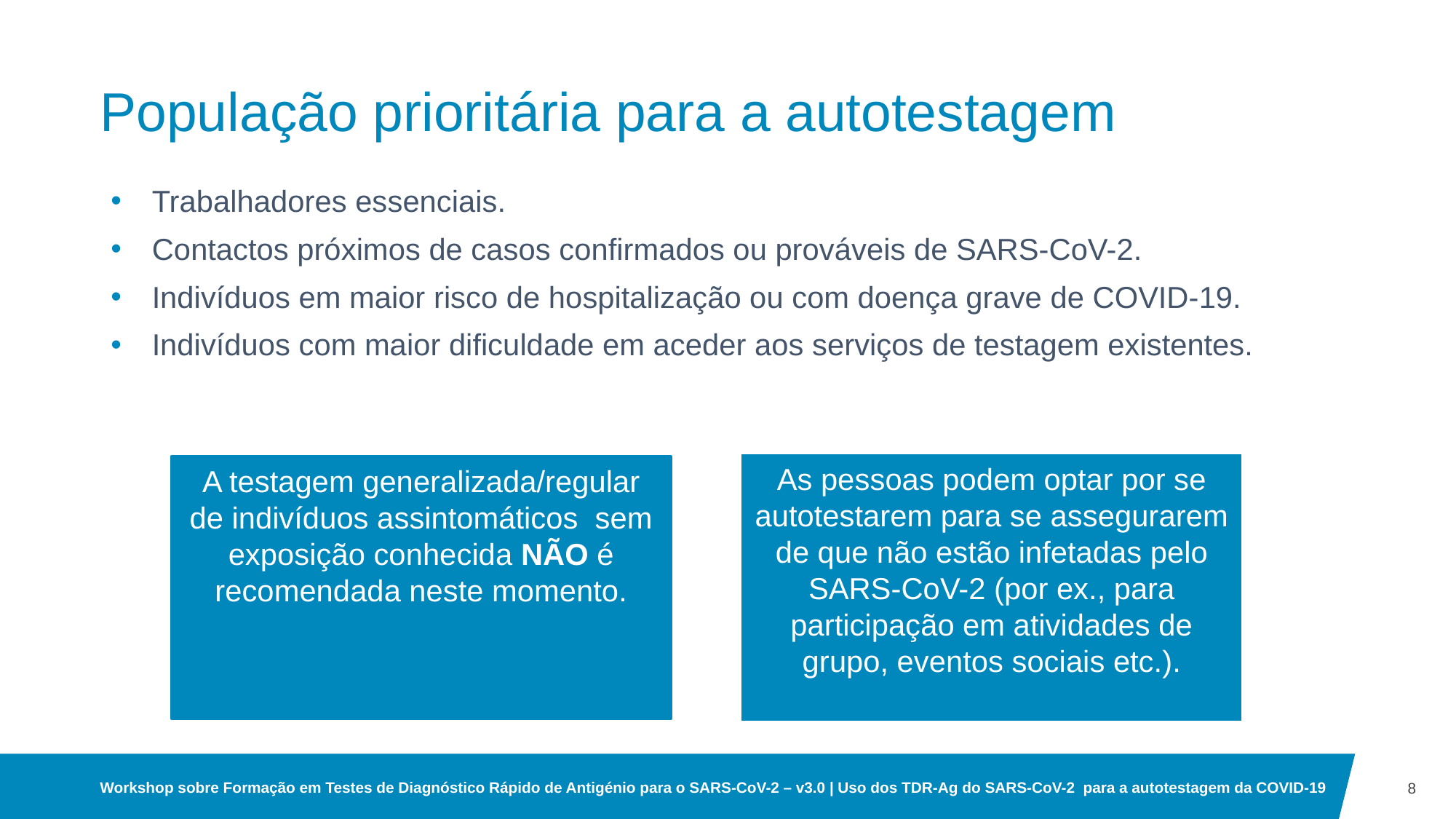

# População prioritária para a autotestagem
Trabalhadores essenciais.
Contactos próximos de casos confirmados ou prováveis de SARS-CoV-2.
Indivíduos em maior risco de hospitalização ou com doença grave de COVID-19.
Indivíduos com maior dificuldade em aceder aos serviços de testagem existentes.

As pessoas podem optar por se autotestarem para se assegurarem de que não estão infetadas pelo SARS-CoV-2 (por ex., para participação em atividades de grupo, eventos sociais etc.).

A testagem generalizada/regular de indivíduos assintomáticos  sem exposição conhecida NÃO é recomendada neste momento.

8
Workshop sobre Formação em Testes de Diagnóstico Rápido de Antigénio para o SARS-CoV-2 – v3.0 | Uso dos TDR-Ag do SARS-CoV-2  para a autotestagem da COVID-19